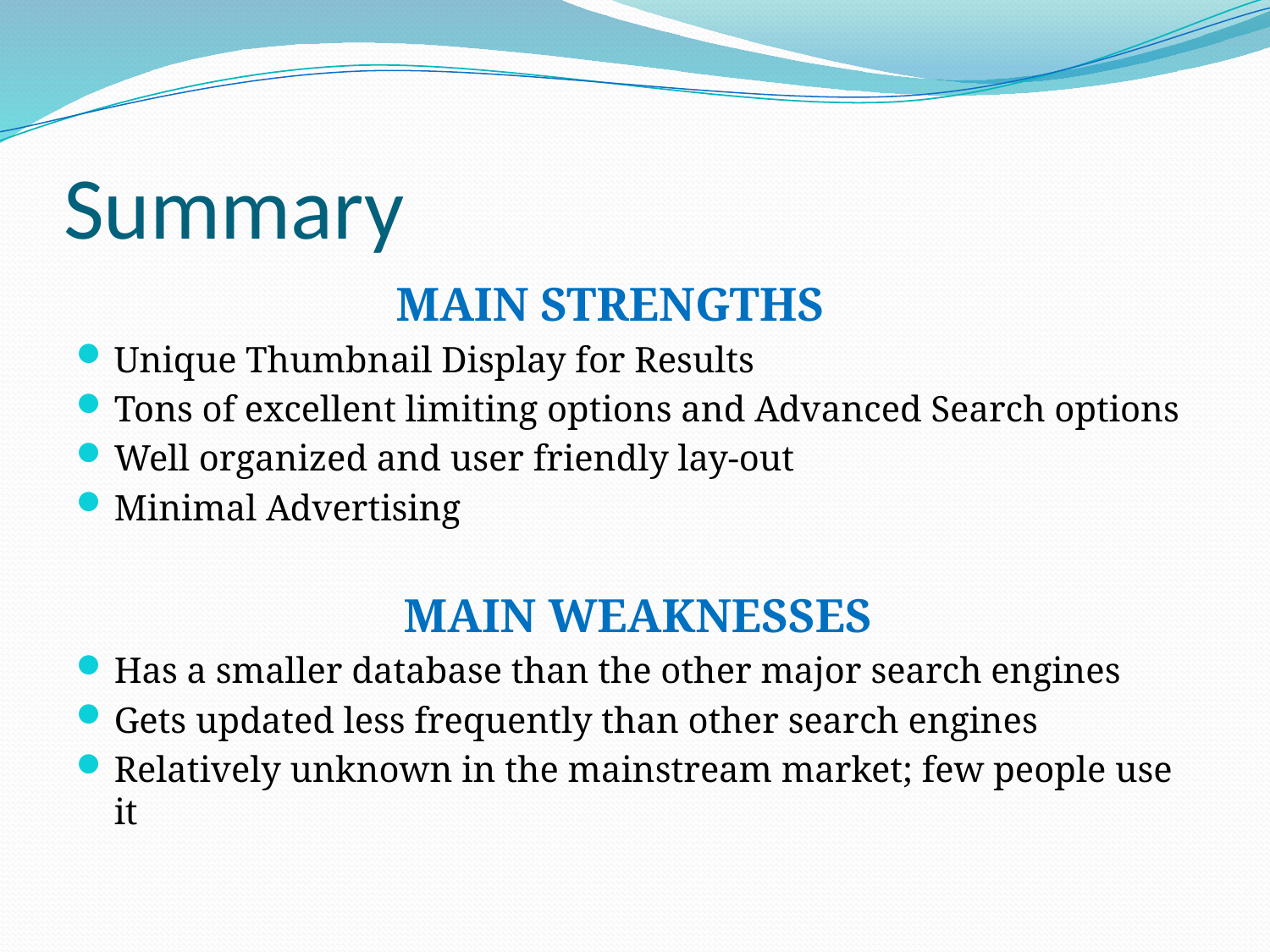

# Summary
                           MAIN STRENGTHS
Unique Thumbnail Display for Results
Tons of excellent limiting options and Advanced Search options
Well organized and user friendly lay-out
Minimal Advertising

                                    MAIN WEAKNESSES
Has a smaller database than the other major search engines
Gets updated less frequently than other search engines
Relatively unknown in the mainstream market; few people use it